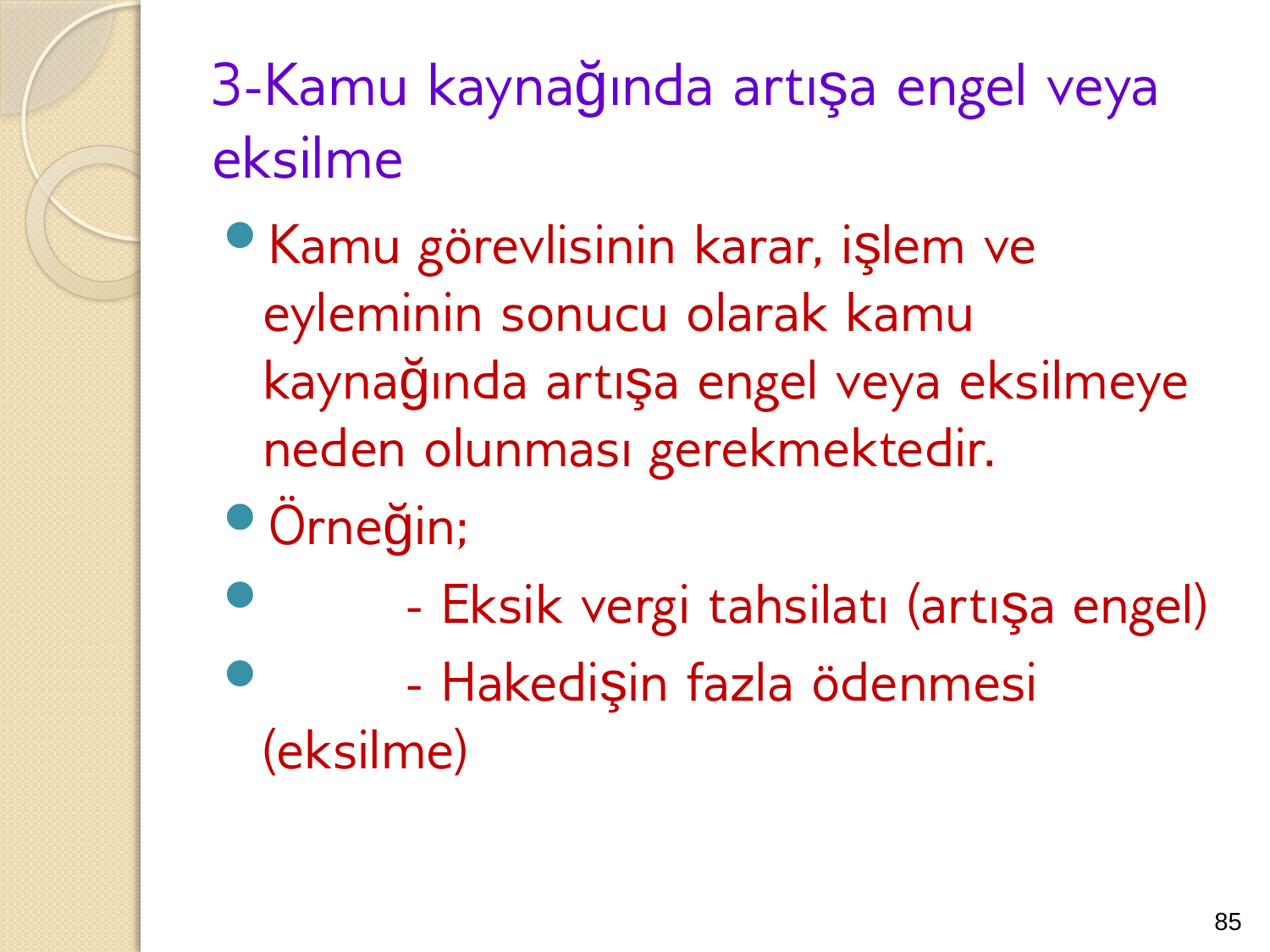

# 3-Kamu kaynağında artışa engel veya eksilme
Kamu görevlisinin karar, işlem ve eyleminin sonucu olarak kamu kaynağında artışa engel veya eksilmeye neden olunması gerekmektedir.
Örneğin;
        - Eksik vergi tahsilatı (artışa engel)
        - Hakedişin fazla ödenmesi (eksilme)
85